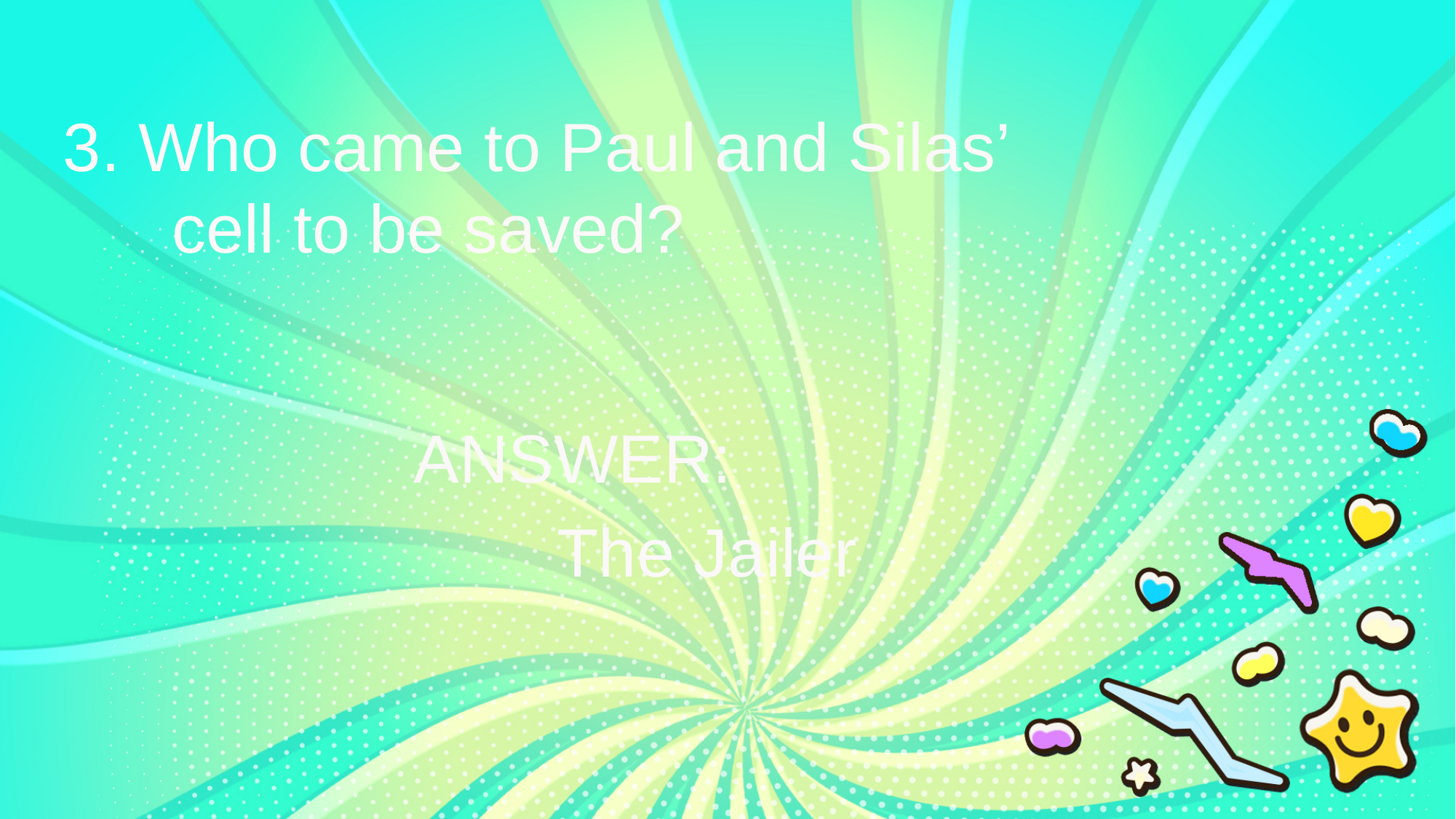

3. Who came to Paul and Silas’
	cell to be saved?
ANSWER:
The Jailer